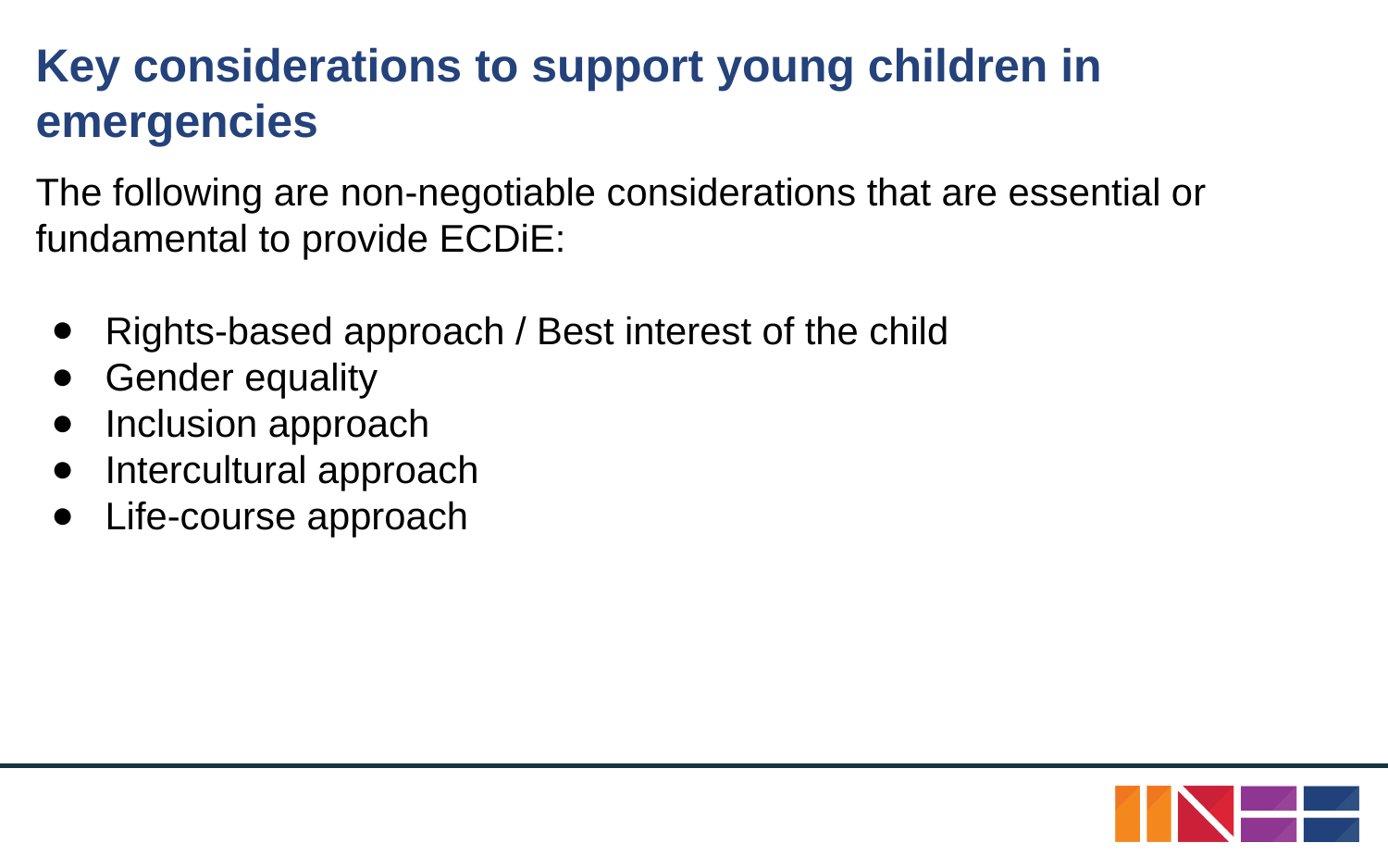

# Key considerations to support young children in emergencies

The following are non-negotiable considerations that are essential or fundamental to provide ECDiE:

Rights-based approach / Best interest of the child
Gender equality
Inclusion approach
Intercultural approach
Life-course approach